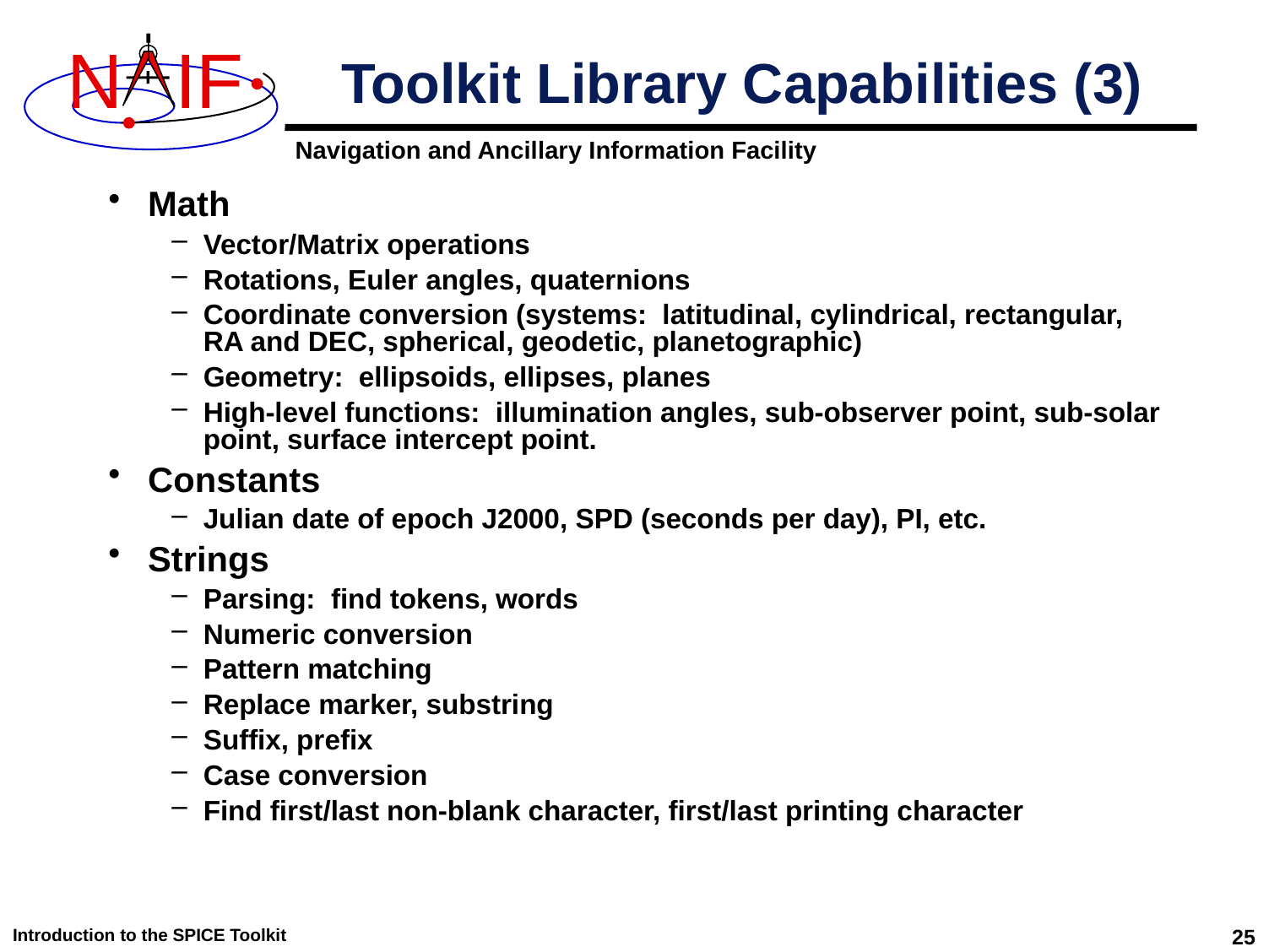

# Toolkit Library Capabilities (3)
Math
Vector/Matrix operations
Rotations, Euler angles, quaternions
Coordinate conversion (systems:  latitudinal, cylindrical, rectangular, RA and DEC, spherical, geodetic, planetographic)
Geometry:  ellipsoids, ellipses, planes
High-level functions:  illumination angles, sub-observer point, sub-solar point, surface intercept point.
Constants
Julian date of epoch J2000, SPD (seconds per day), PI, etc.
Strings
Parsing:  find tokens, words
Numeric conversion
Pattern matching
Replace marker, substring
Suffix, prefix
Case conversion
Find first/last non-blank character, first/last printing character

Introduction to the SPICE Toolkit
25